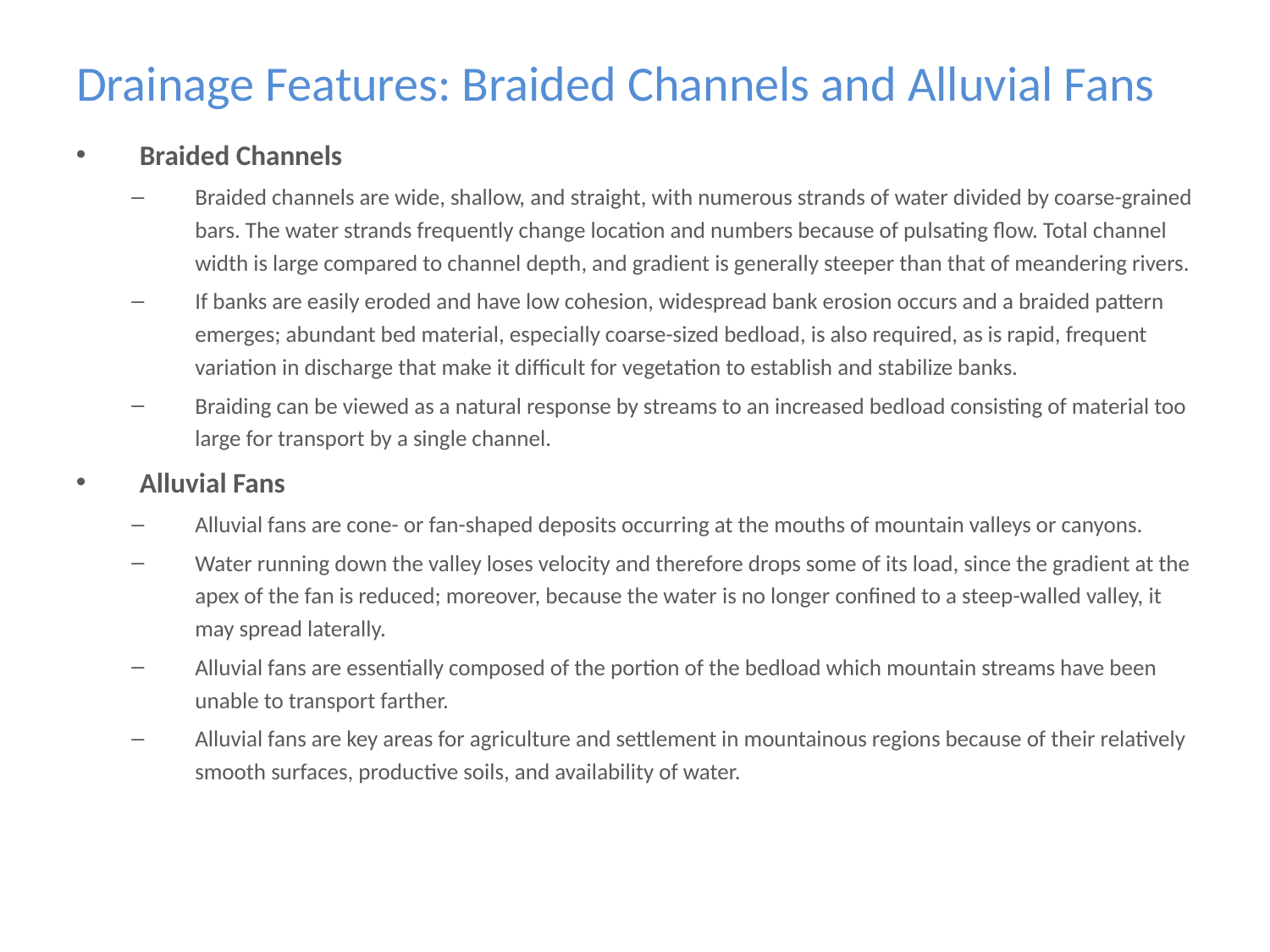

# Drainage Features: Braided Channels and Alluvial Fans

Braided Channels
Braided channels are wide, shallow, and straight, with numerous strands of water divided by coarse-grained bars. The water strands frequently change location and numbers because of pulsating flow. Total channel width is large compared to channel depth, and gradient is generally steeper than that of meandering rivers.
If banks are easily eroded and have low cohesion, widespread bank erosion occurs and a braided pattern emerges; abundant bed material, especially coarse-sized bedload, is also required, as is rapid, frequent variation in discharge that make it difficult for vegetation to establish and stabilize banks.
Braiding can be viewed as a natural response by streams to an increased bedload consisting of material too large for transport by a single channel.
Alluvial Fans
Alluvial fans are cone- or fan-shaped deposits occurring at the mouths of mountain valleys or canyons.
Water running down the valley loses velocity and therefore drops some of its load, since the gradient at the apex of the fan is reduced; moreover, because the water is no longer confined to a steep-walled valley, it may spread laterally.
Alluvial fans are essentially composed of the portion of the bedload which mountain streams have been unable to transport farther.
Alluvial fans are key areas for agriculture and settlement in mountainous regions because of their relatively smooth surfaces, productive soils, and availability of water.